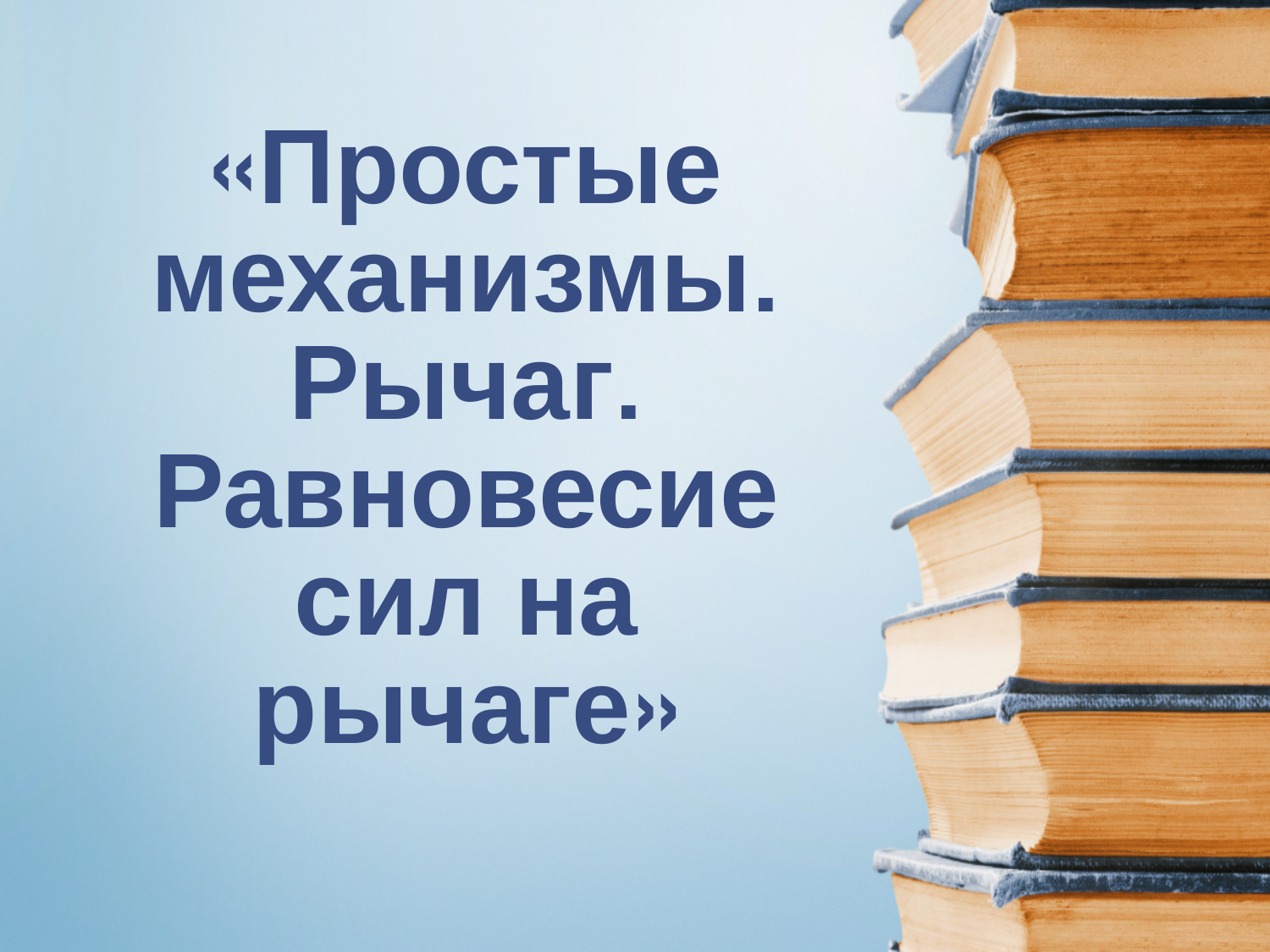

# «Простые механизмы. Рычаг. Равновесие сил на рычаге»